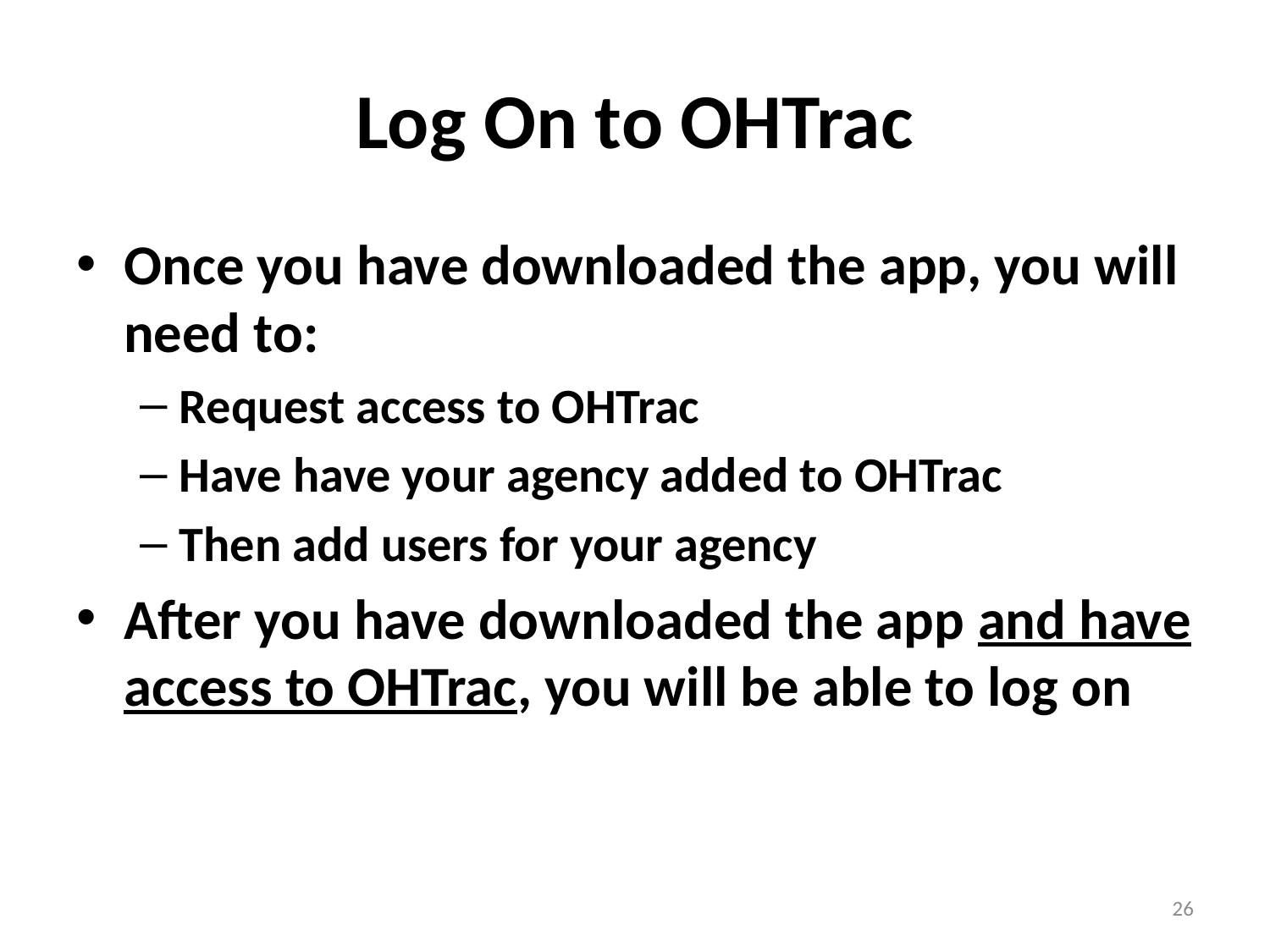

# Log On to OHTrac
Once you have downloaded the app, you will need to:
Request access to OHTrac
Have have your agency added to OHTrac
Then add users for your agency
After you have downloaded the app and have access to OHTrac, you will be able to log on

26